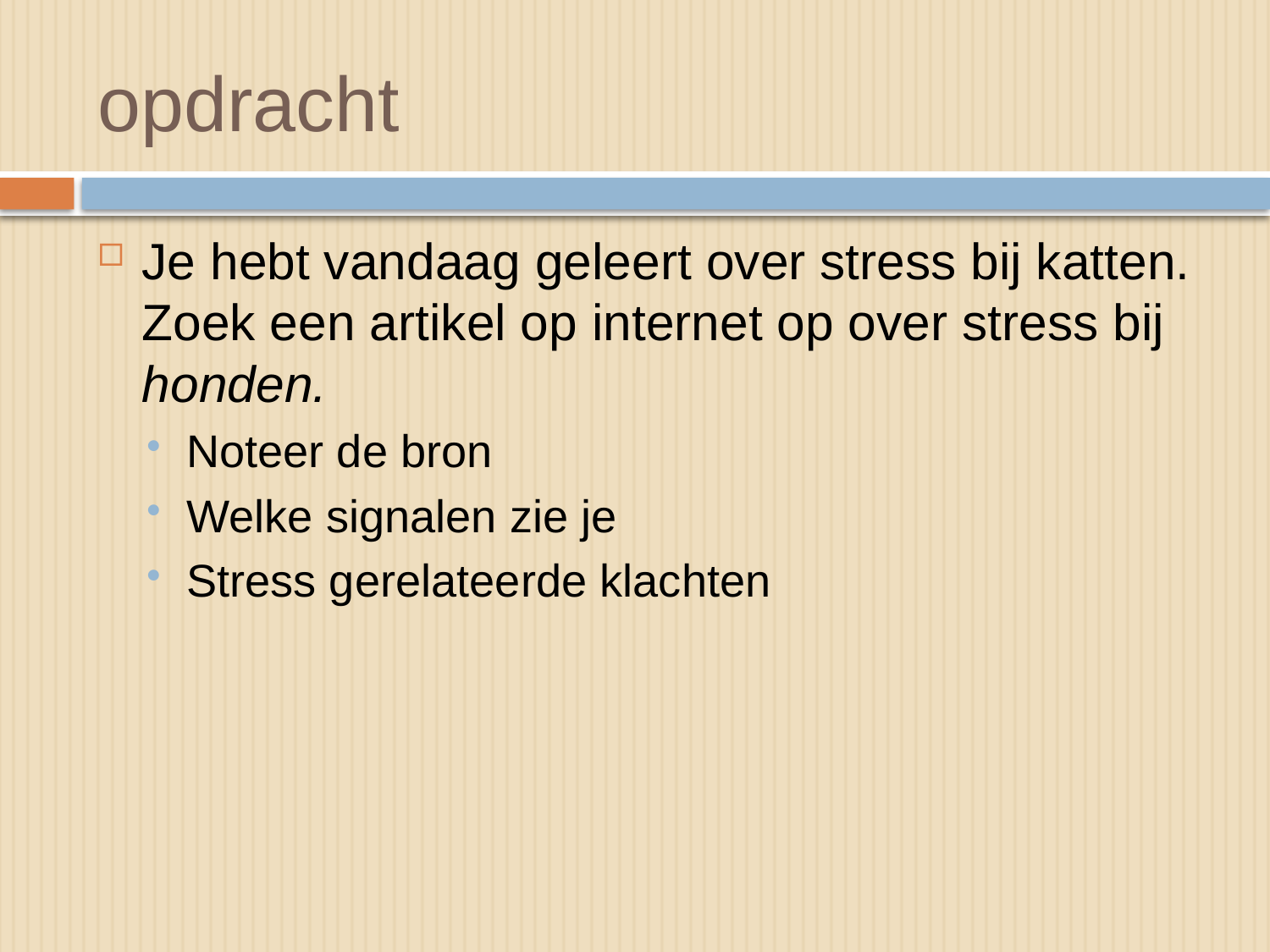

# opdracht
Je hebt vandaag geleert over stress bij katten. Zoek een artikel op internet op over stress bij honden.
Noteer de bron
Welke signalen zie je
Stress gerelateerde klachten